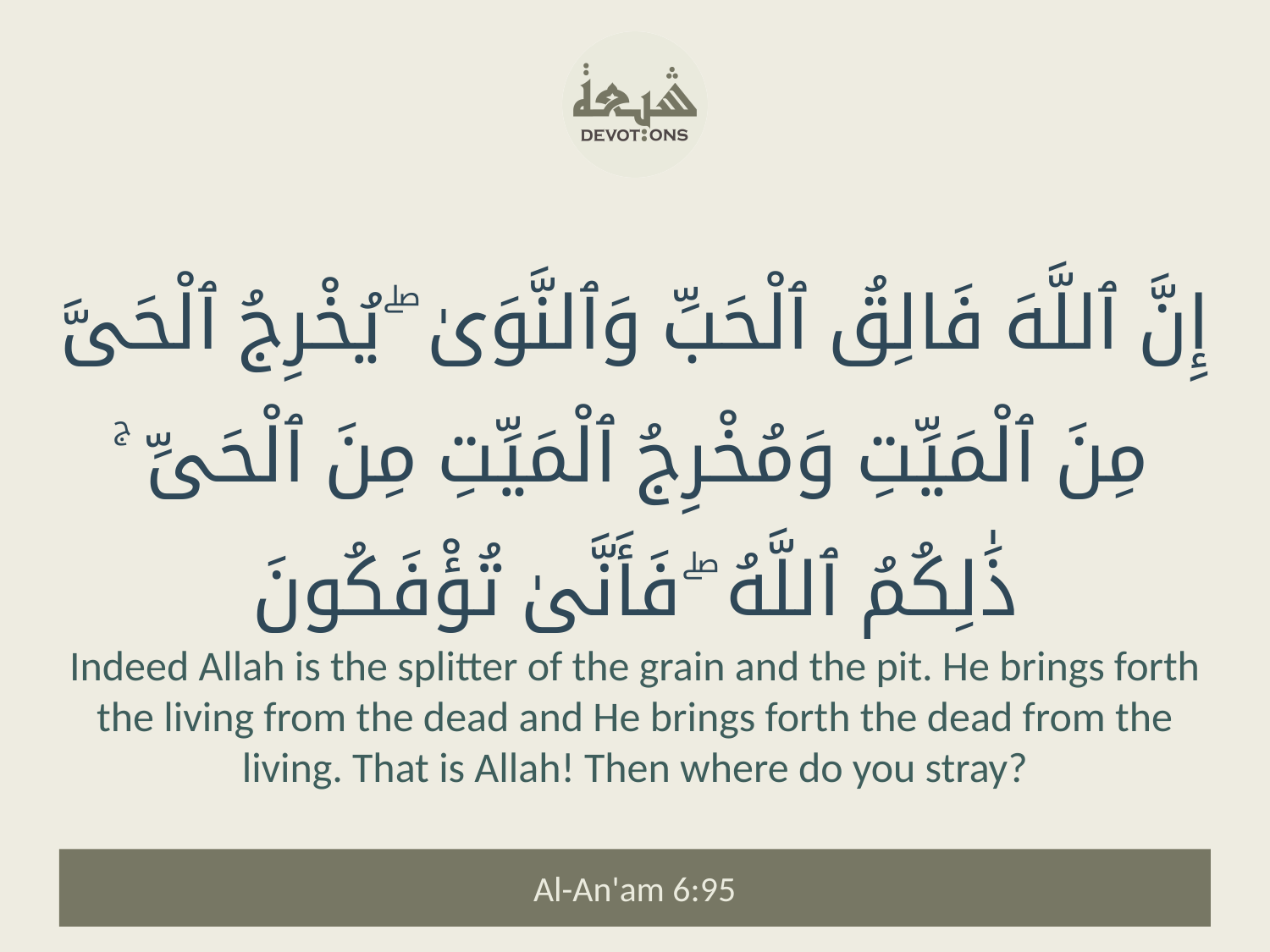

إِنَّ ٱللَّهَ فَالِقُ ٱلْحَبِّ وَٱلنَّوَىٰ ۖ يُخْرِجُ ٱلْحَىَّ مِنَ ٱلْمَيِّتِ وَمُخْرِجُ ٱلْمَيِّتِ مِنَ ٱلْحَىِّ ۚ ذَٰلِكُمُ ٱللَّهُ ۖ فَأَنَّىٰ تُؤْفَكُونَ
Indeed Allah is the splitter of the grain and the pit. He brings forth the living from the dead and He brings forth the dead from the living. That is Allah! Then where do you stray?
Al-An'am 6:95